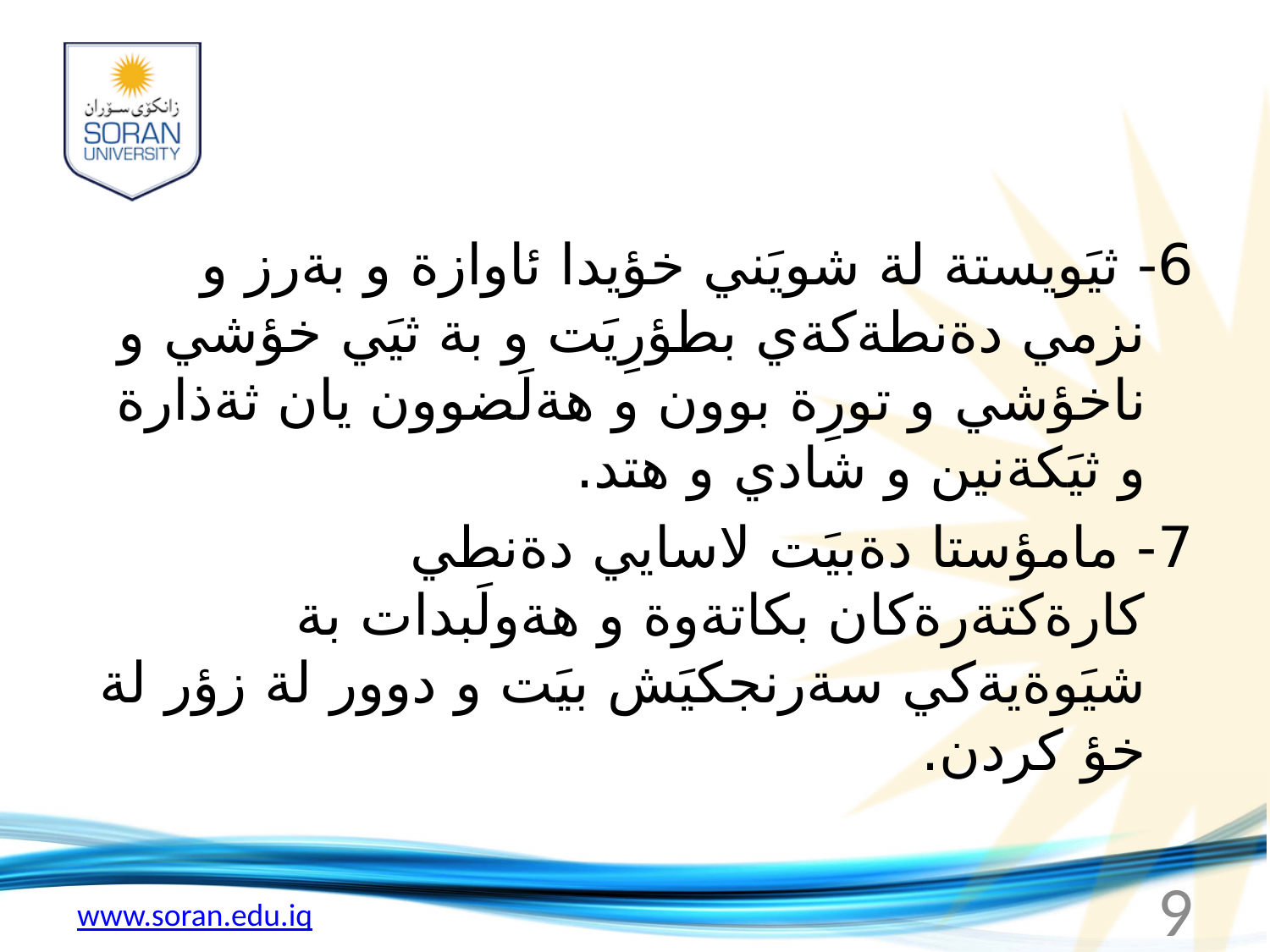

6- ثيَويستة لة شويَني خؤيدا ئاوازة و بةرز و نزمي دةنطةكةي بطؤرِيَت و بة ثيَي خؤشي و ناخؤشي و تورِة بوون و هةلَضوون يان ثةذارة و ثيَكةنين و شادي و هتد.
7- مامؤستا دةبيَت لاسايي دةنطي كارةكتةرةكان بكاتةوة و هةولَبدات بة شيَوةيةكي سةرنجكيَش بيَت و دوور لة زؤر لة خؤ كردن.

9